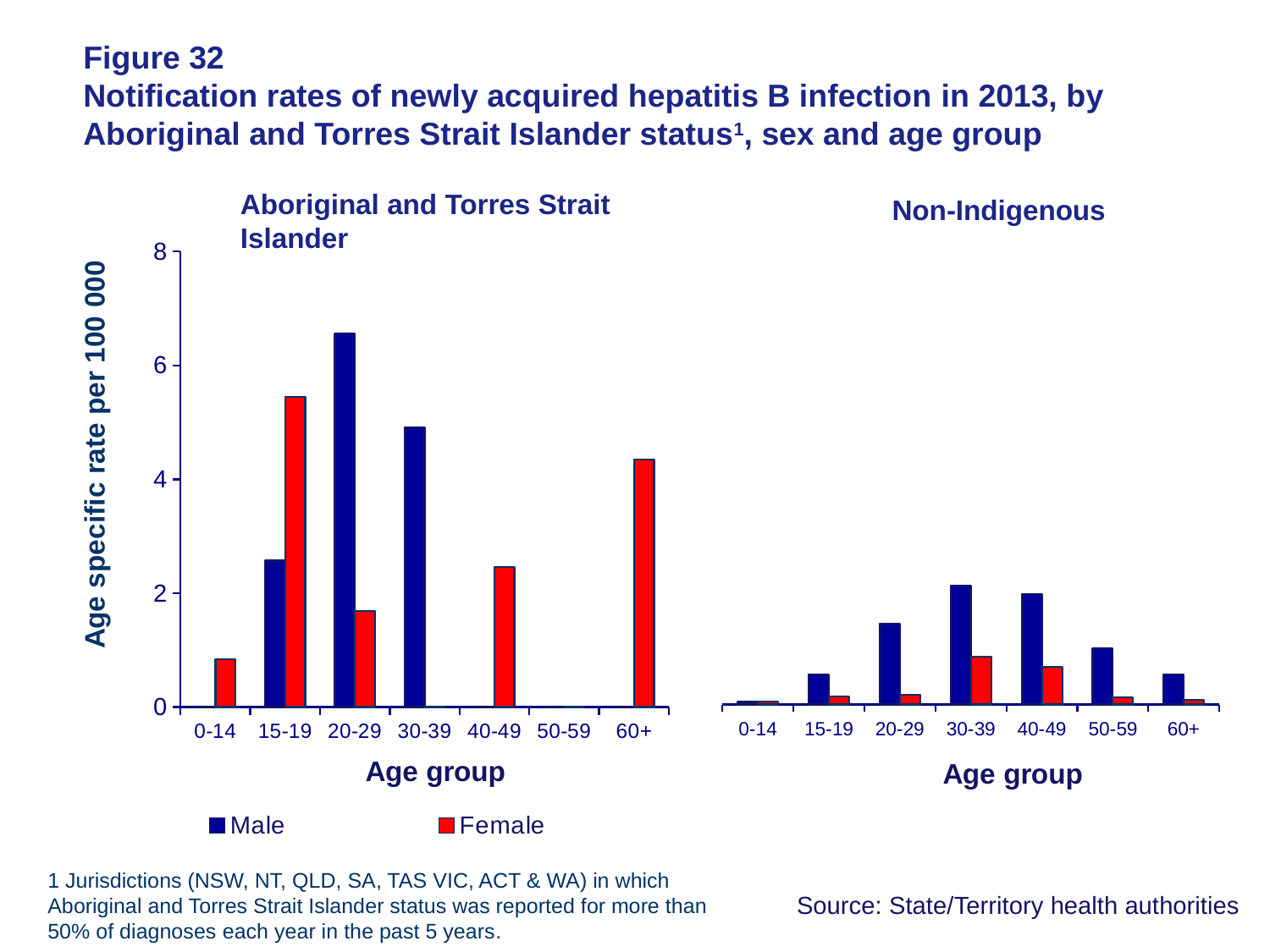

# Figure 32 Notification rates of newly acquired hepatitis B infection in 2013, by Aboriginal and Torres Strait Islander status1, sex and age group
Aboriginal and Torres Strait Islander
Non-Indigenous

### Chart

| Category | Male | Female |
|---|---|---|
| 0-14 | 0.0 | 0.839353447778585 |
| 15-19 | 2.573557147646721 | 5.450227372201562 |
| 20-29 | 6.563475518059754 | 1.691029922430932 |
| 30-39 | 4.91088770246418 | 0.0 |
| 40-49 | 0.0 | 2.456273973155396 |
| 50-59 | 0.0 | 0.0 |
| 60+ | 0.0 | 4.348260809579743 |

### Chart

| Category | Male | Female |
|---|---|---|
| 0-14 | 0.0472009840083538 | 0.049809319961324 |
| 15-19 | 0.568734314485336 | 0.150620647439841 |
| 20-29 | 1.516347499779523 | 0.187930713704471 |
| 30-39 | 2.236614945904592 | 0.897458564017578 |
| 40-49 | 2.071460868647695 | 0.701000167921404 |
| 50-59 | 1.05160078878472 | 0.137149923106896 |
| 60+ | 0.560568805429744 | 0.083608338577318 |
1 Jurisdictions (NSW, NT, QLD, SA, TAS VIC, ACT & WA) in which Aboriginal and Torres Strait Islander status was reported for more than 50% of diagnoses each year in the past 5 years.
 Source: State/Territory health authorities